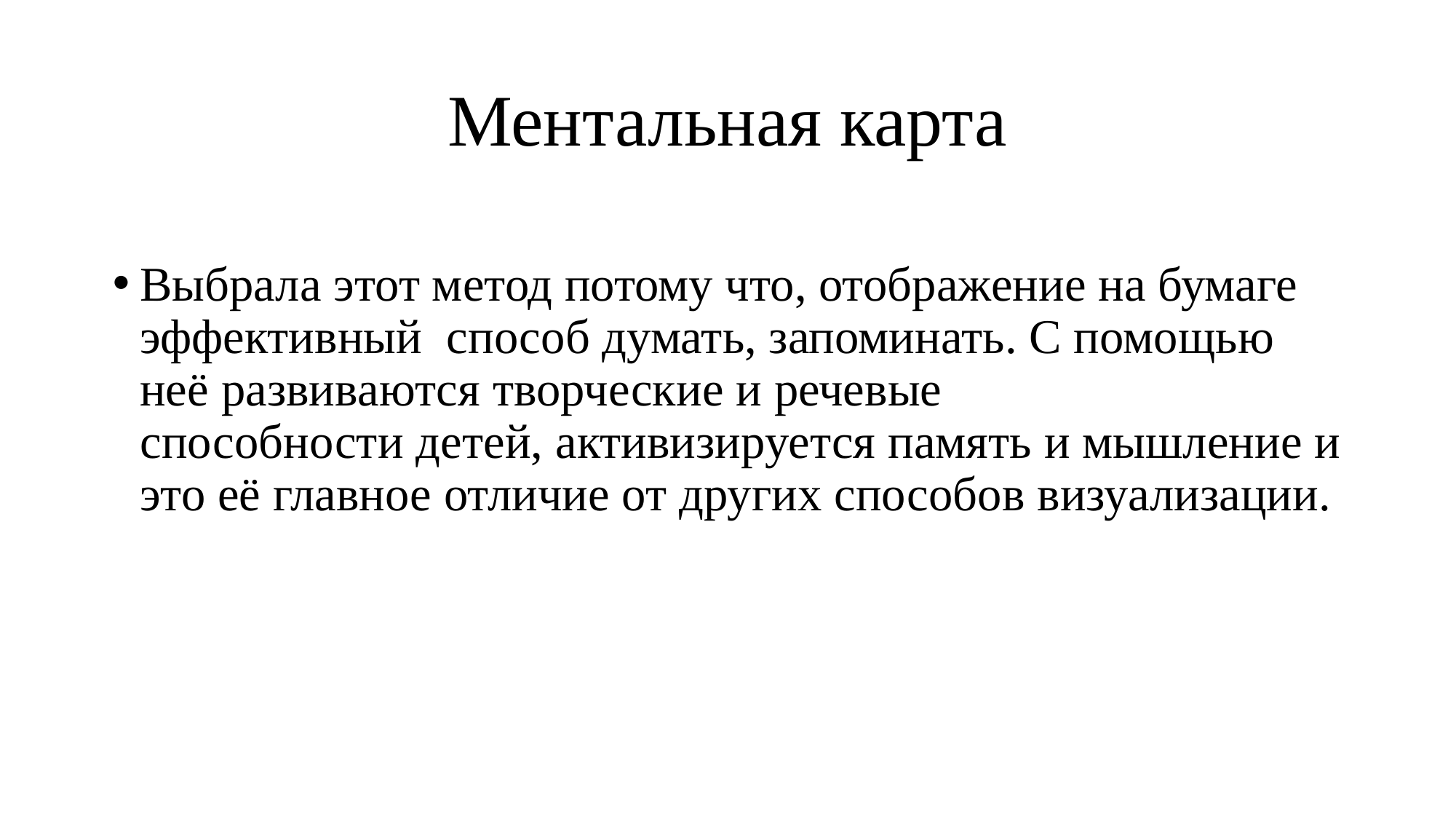

# Ментальная карта
Выбрала этот метод потому что, отображение на бумаге эффективный  способ думать, запоминать. С помощью неё развиваются творческие и речевые способности детей, активизируется память и мышление и это её главное отличие от других способов визуализации.